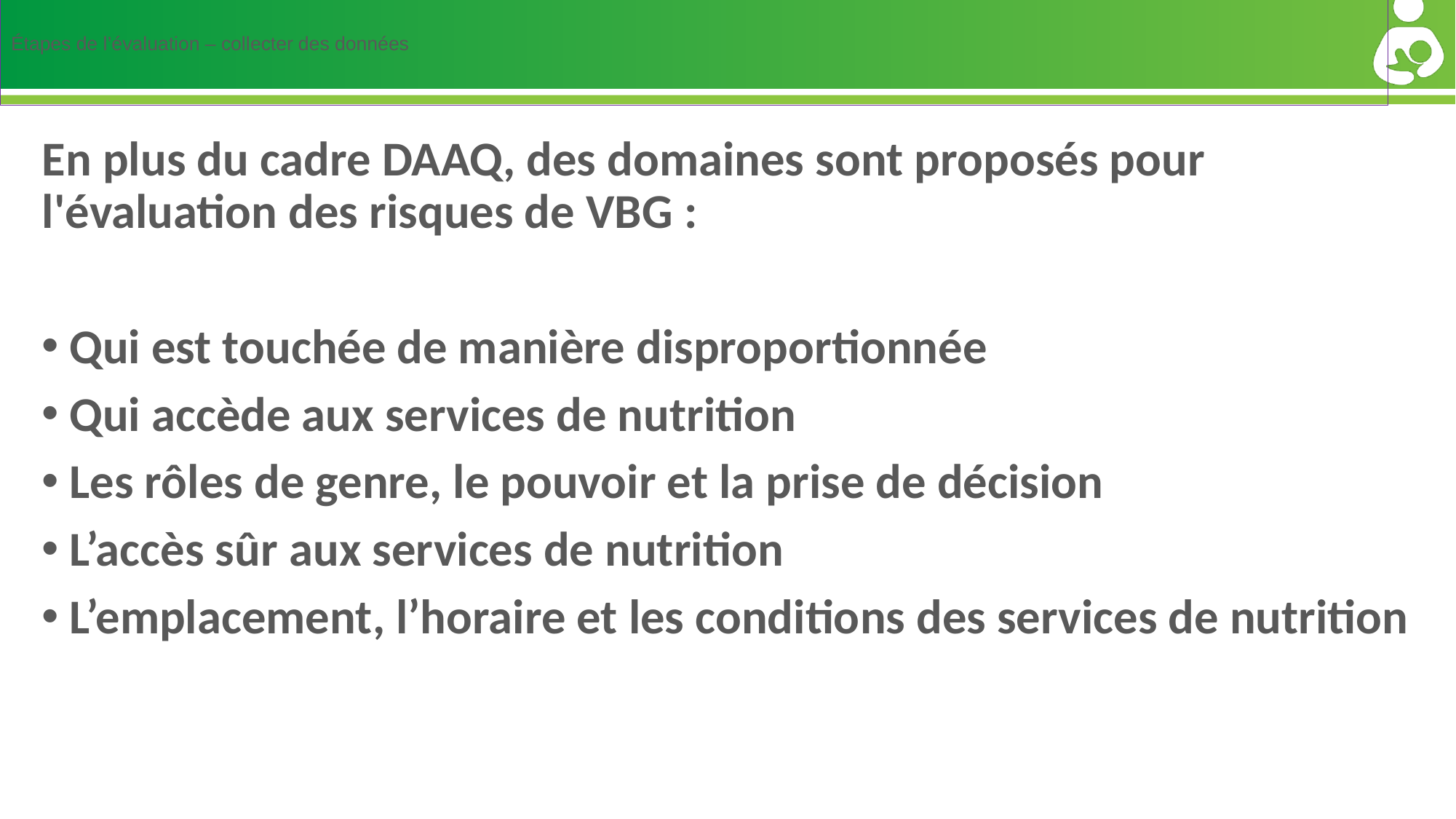

# Étapes de l’évaluation – collecter des données
En plus du cadre DAAQ, des domaines sont proposés pour l'évaluation des risques de VBG :

Qui est touchée de manière disproportionnée
Qui accède aux services de nutrition
Les rôles de genre, le pouvoir et la prise de décision
L’accès sûr aux services de nutrition
L’emplacement, l’horaire et les conditions des services de nutrition